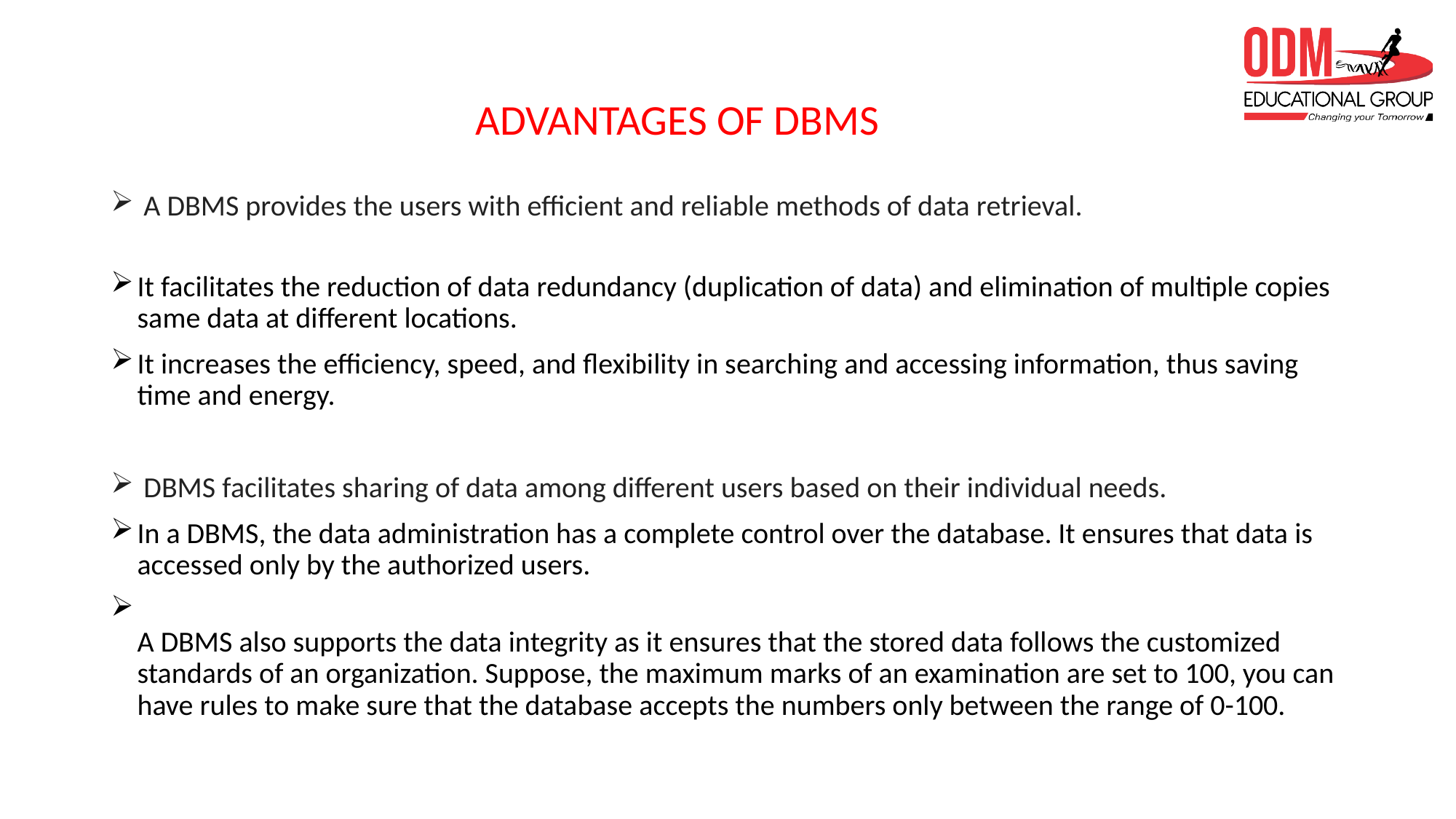

# ADVANTAGES OF DBMS
 A DBMS provides the users with efficient and reliable methods of data retrieval.
It facilitates the reduction of data redundancy (duplication of data) and elimination of multiple copies same data at different locations.
It increases the efficiency, speed, and flexibility in searching and accessing information, thus saving time and energy.

 DBMS facilitates sharing of data among different users based on their individual needs.
In a DBMS, the data administration has a complete control over the database. It ensures that data is accessed only by the authorized users.
A DBMS also supports the data integrity as it ensures that the stored data follows the customized standards of an organization. Suppose, the maximum marks of an examination are set to 100, you can have rules to make sure that the database accepts the numbers only between the range of 0-100.